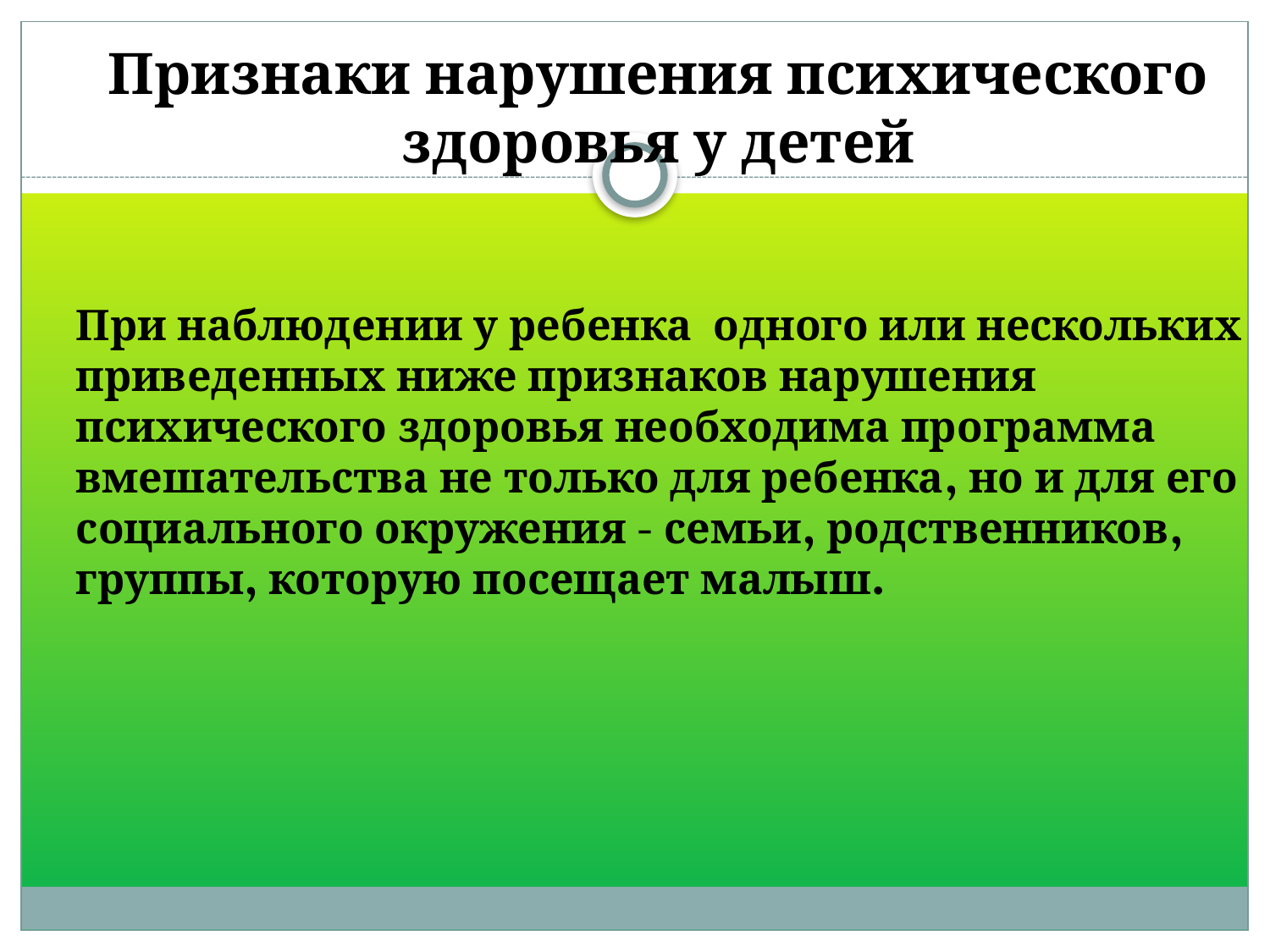

# Признаки нарушения психического здоровья у детей

При наблюдении у ребенка  одного или нескольких приведенных ниже признаков нарушения психического здоровья необходима программа вмешательства не только для ребенка, но и для его социального окружения - семьи, родственников, группы, которую посещает малыш.